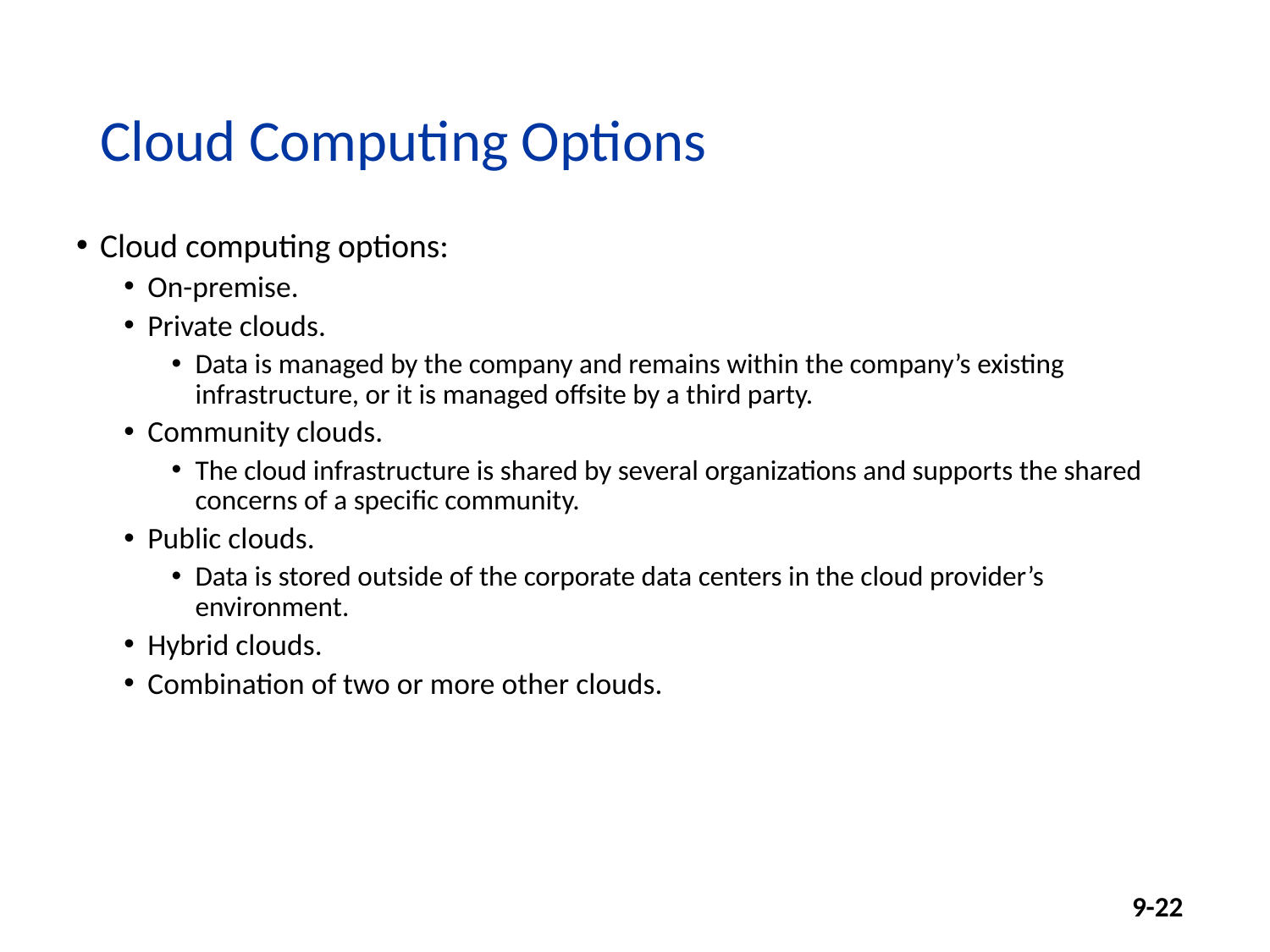

# Cloud Computing Options
Cloud computing options:
On-premise.
Private clouds.
Data is managed by the company and remains within the company’s existing infrastructure, or it is managed offsite by a third party.
Community clouds.
The cloud infrastructure is shared by several organizations and supports the shared concerns of a specific community.
Public clouds.
Data is stored outside of the corporate data centers in the cloud provider’s environment.
Hybrid clouds.
Combination of two or more other clouds.